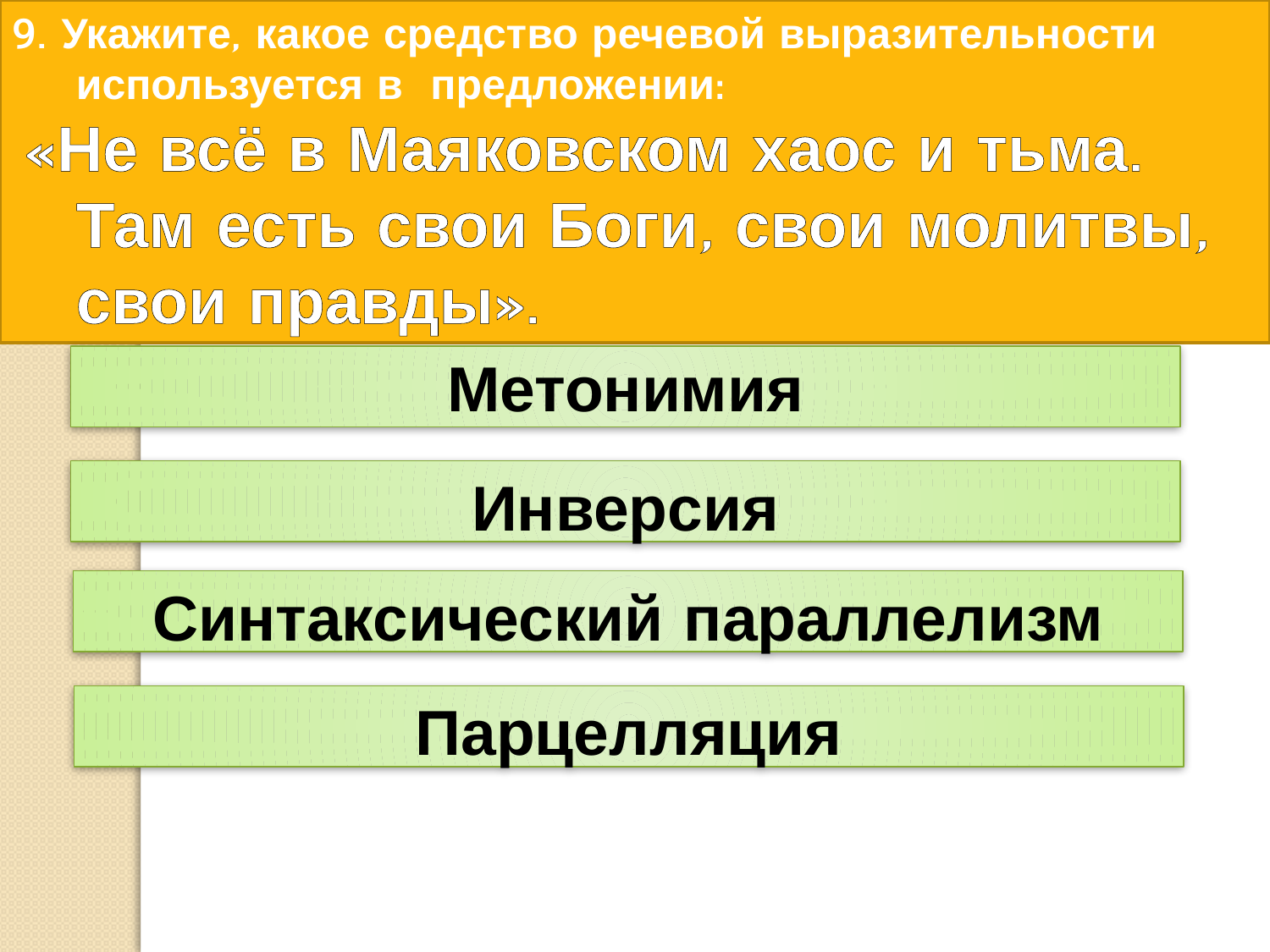

9. Укажите, какое средство речевой выразительности используется в  предложении:
 «Не всё в Маяковском хаос и тьма. Там есть свои Боги, свои молитвы, свои правды».
Метонимия
Инверсия
Синтаксический параллелизм
Парцелляция